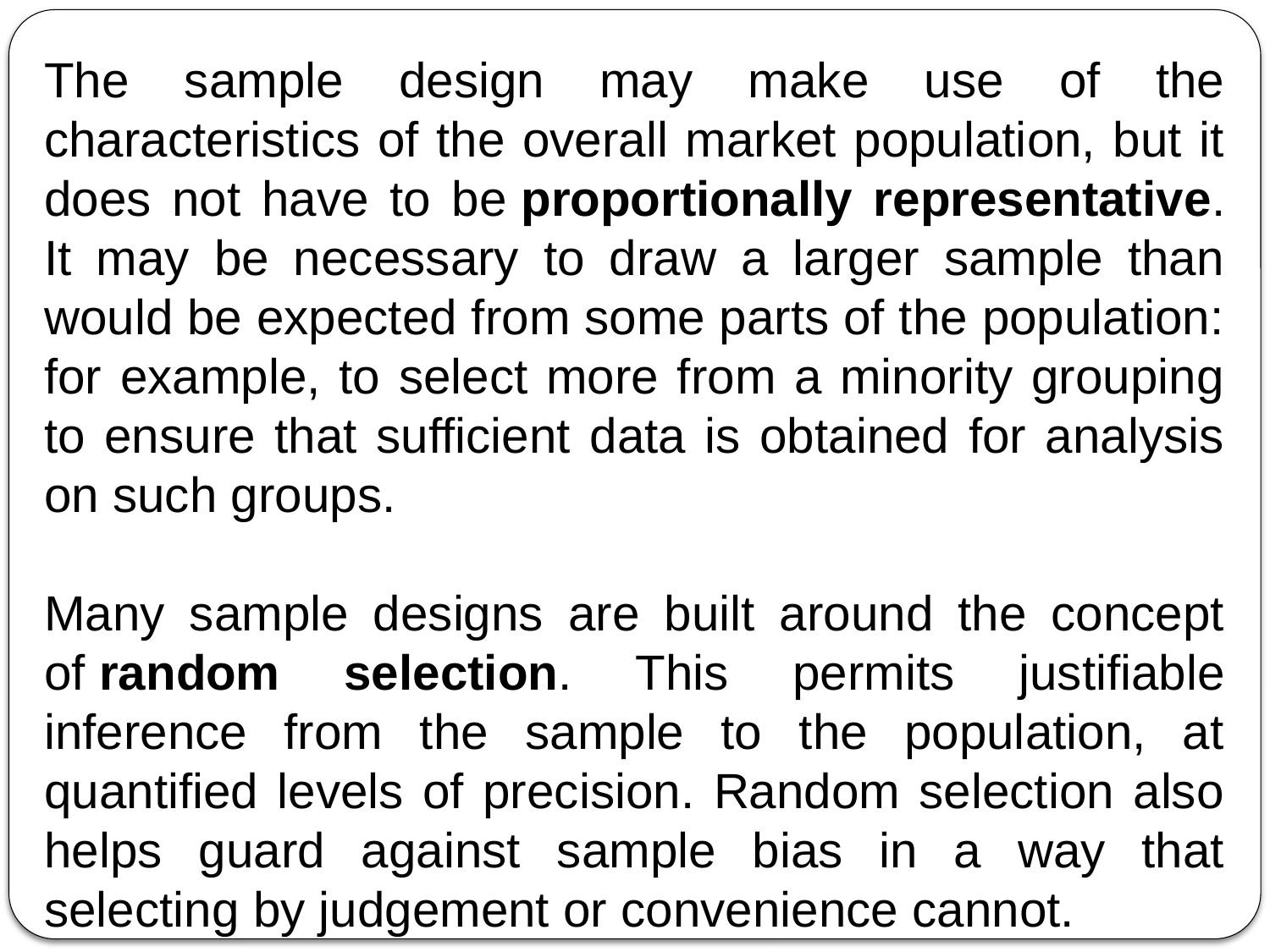

The sample design may make use of the characteristics of the overall market population, but it does not have to be proportionally representative. It may be necessary to draw a larger sample than would be expected from some parts of the population: for example, to select more from a minority grouping to ensure that sufficient data is obtained for analysis on such groups.

Many sample designs are built around the concept of random selection. This permits justifiable inference from the sample to the population, at quantified levels of precision. Random selection also helps guard against sample bias in a way that selecting by judgement or convenience cannot.